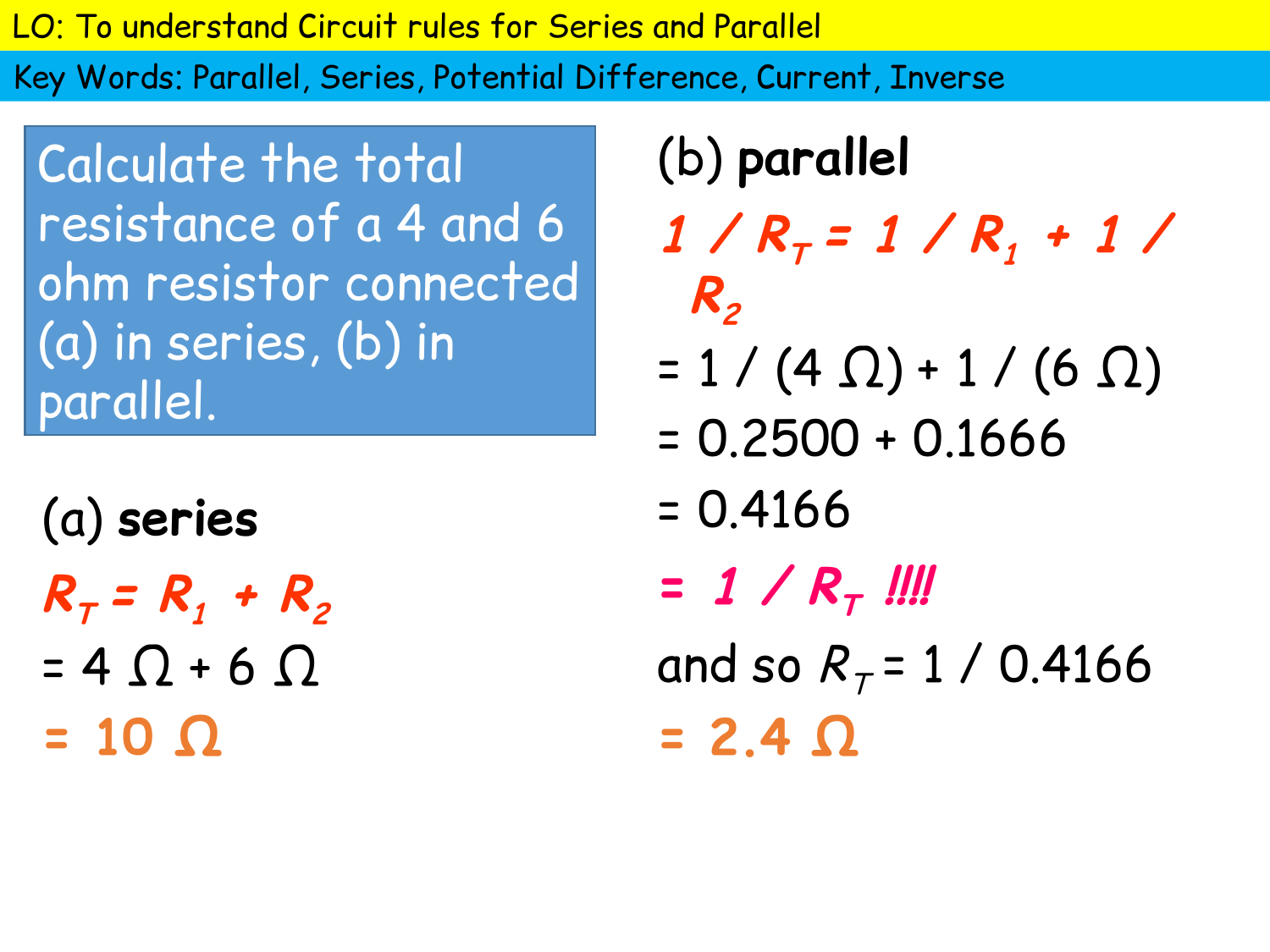

#
Calculate the total resistance of a 4 and 6 ohm resistor connected (a) in series, (b) in parallel.
(b) parallel
1 / RT = 1 / R1 + 1 / R2
= 1 / (4 Ω) + 1 / (6 Ω)
= 0.2500 + 0.1666
= 0.4166
= 1 / RT  !!!!
and so RT = 1 / 0.4166
= 2.4 Ω

(a) series
RT = R1 + R2
= 4 Ω + 6 Ω
= 10 Ω